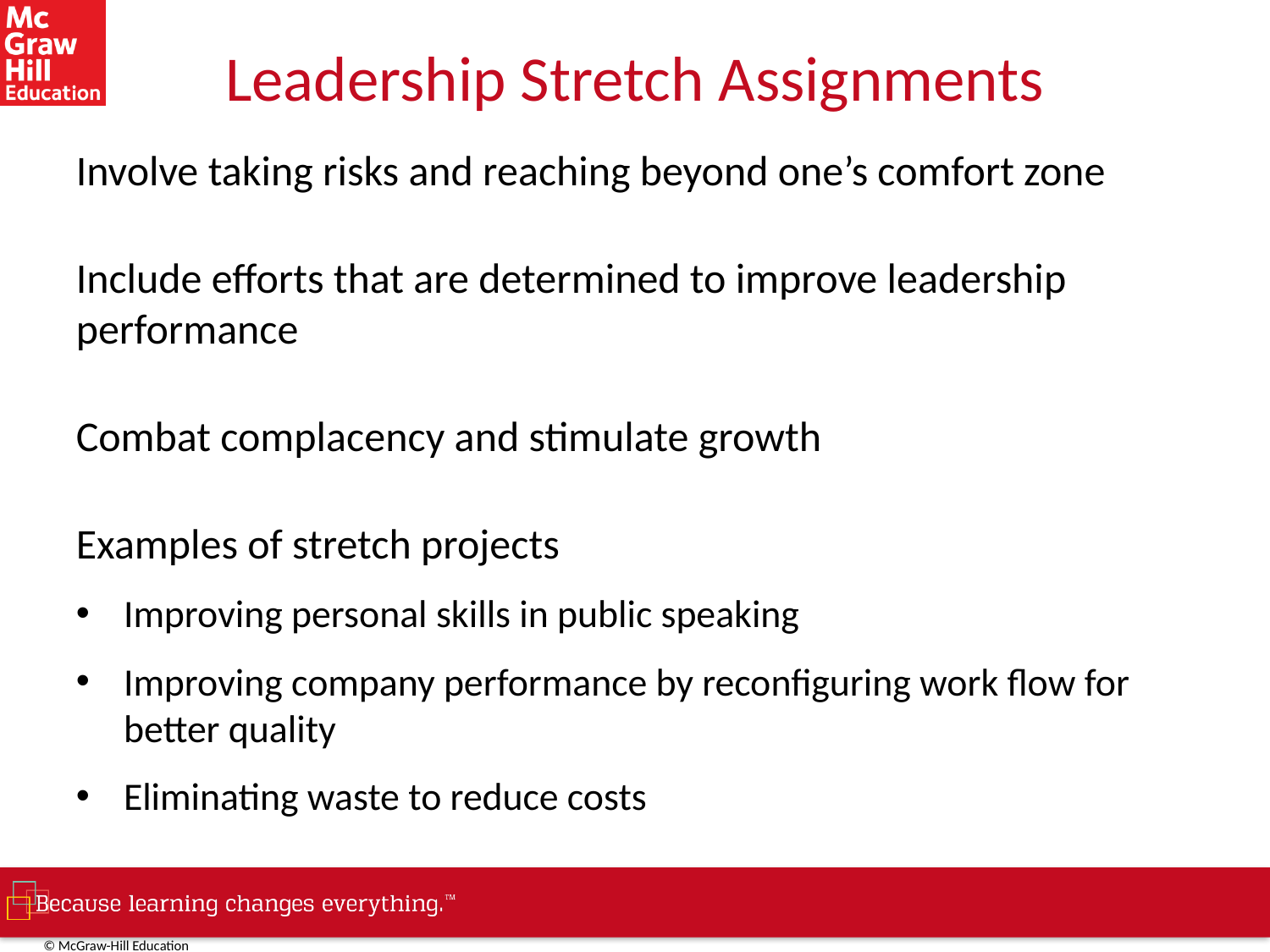

# Leadership Stretch Assignments
Involve taking risks and reaching beyond one’s comfort zone

Include efforts that are determined to improve leadership performance

Combat complacency and stimulate growth

Examples of stretch projects
Improving personal skills in public speaking
Improving company performance by reconfiguring work flow for better quality
Eliminating waste to reduce costs